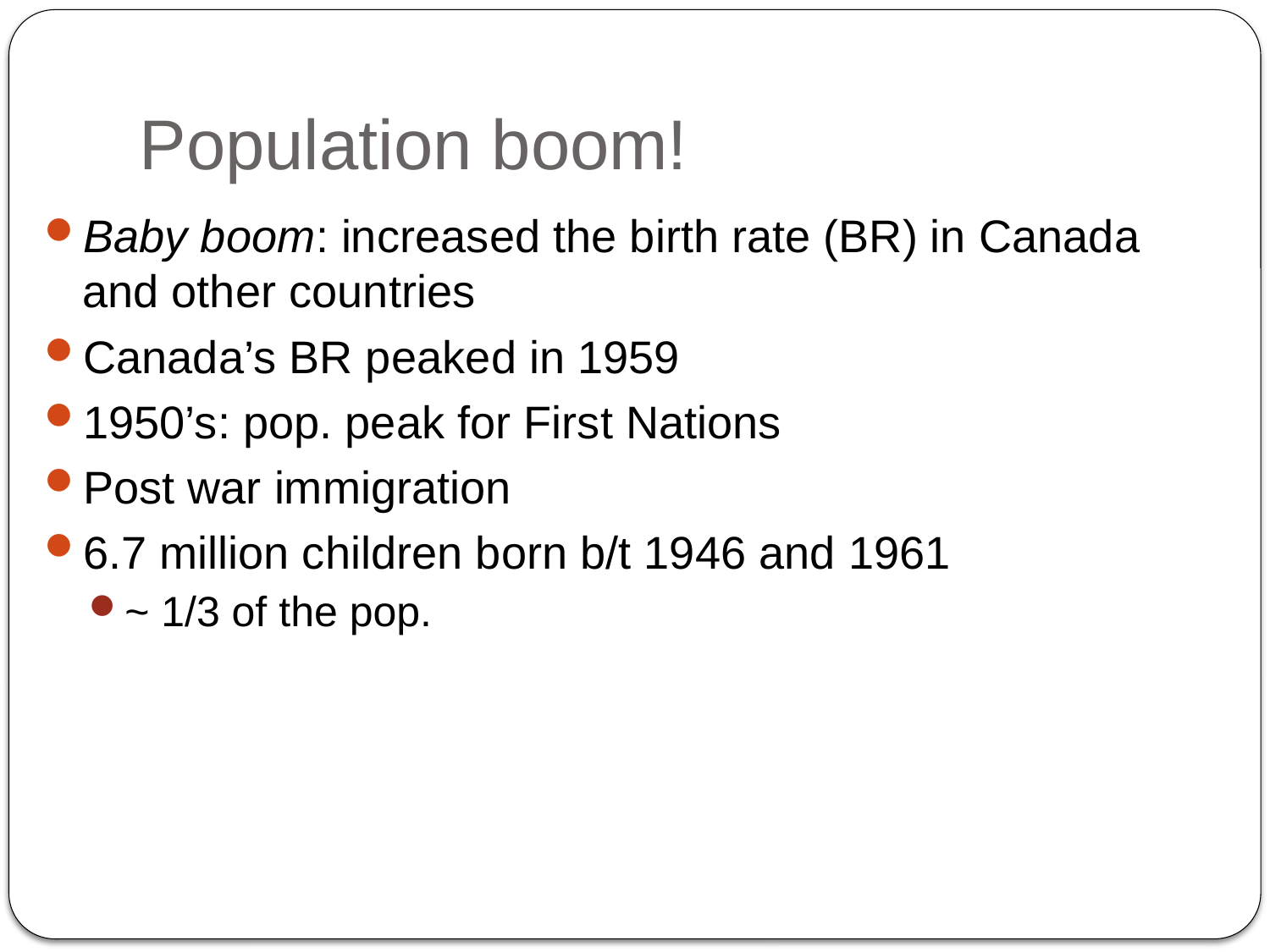

# Population boom!
Baby boom: increased the birth rate (BR) in Canada and other countries
Canada’s BR peaked in 1959
1950’s: pop. peak for First Nations
Post war immigration
6.7 million children born b/t 1946 and 1961
~ 1/3 of the pop.